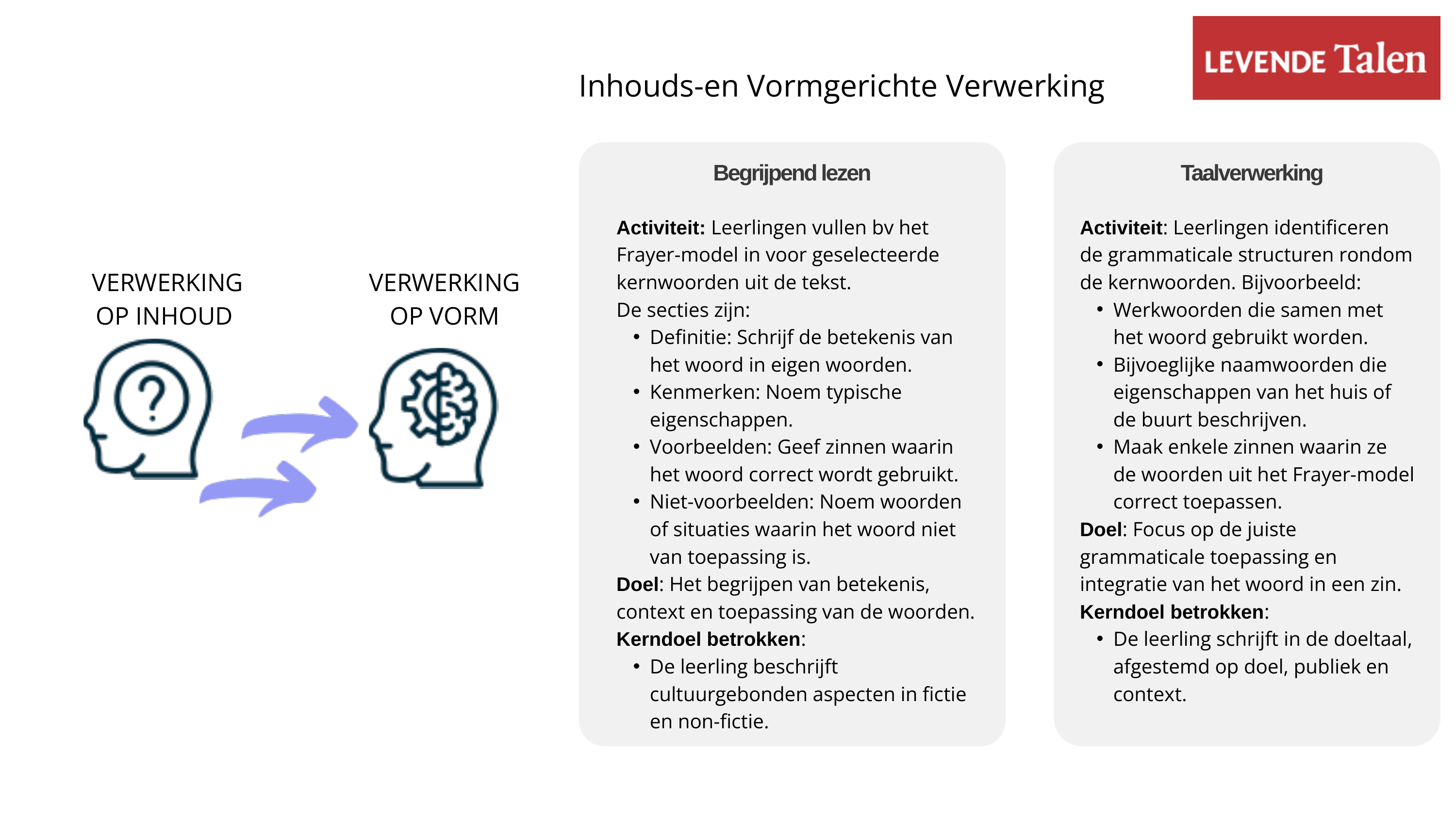

Inhouds-en Vormgerichte Verwerking

Begrijpend lezen
Taalverwerking
Activiteit: Leerlingen vullen bv het Frayer-model in voor geselecteerde kernwoorden uit de tekst.
De secties zijn:
Definitie: Schrijf de betekenis van het woord in eigen woorden.
Kenmerken: Noem typische eigenschappen.
Voorbeelden: Geef zinnen waarin het woord correct wordt gebruikt.
Niet-voorbeelden: Noem woorden of situaties waarin het woord niet van toepassing is.
Doel: Het begrijpen van betekenis, context en toepassing van de woorden.
Kerndoel betrokken:
De leerling beschrijft cultuurgebonden aspecten in fictie en non-fictie.

Activiteit: Leerlingen identificeren de grammaticale structuren rondom de kernwoorden. Bijvoorbeeld:
Werkwoorden die samen met het woord gebruikt worden.
Bijvoeglijke naamwoorden die eigenschappen van het huis of de buurt beschrijven.
Maak enkele zinnen waarin ze de woorden uit het Frayer-model correct toepassen.
Doel: Focus op de juiste grammaticale toepassing en integratie van het woord in een zin.
Kerndoel betrokken:
De leerling schrijft in de doeltaal, afgestemd op doel, publiek en context.

VERWERKING OP INHOUD
VERWERKING OP VORM